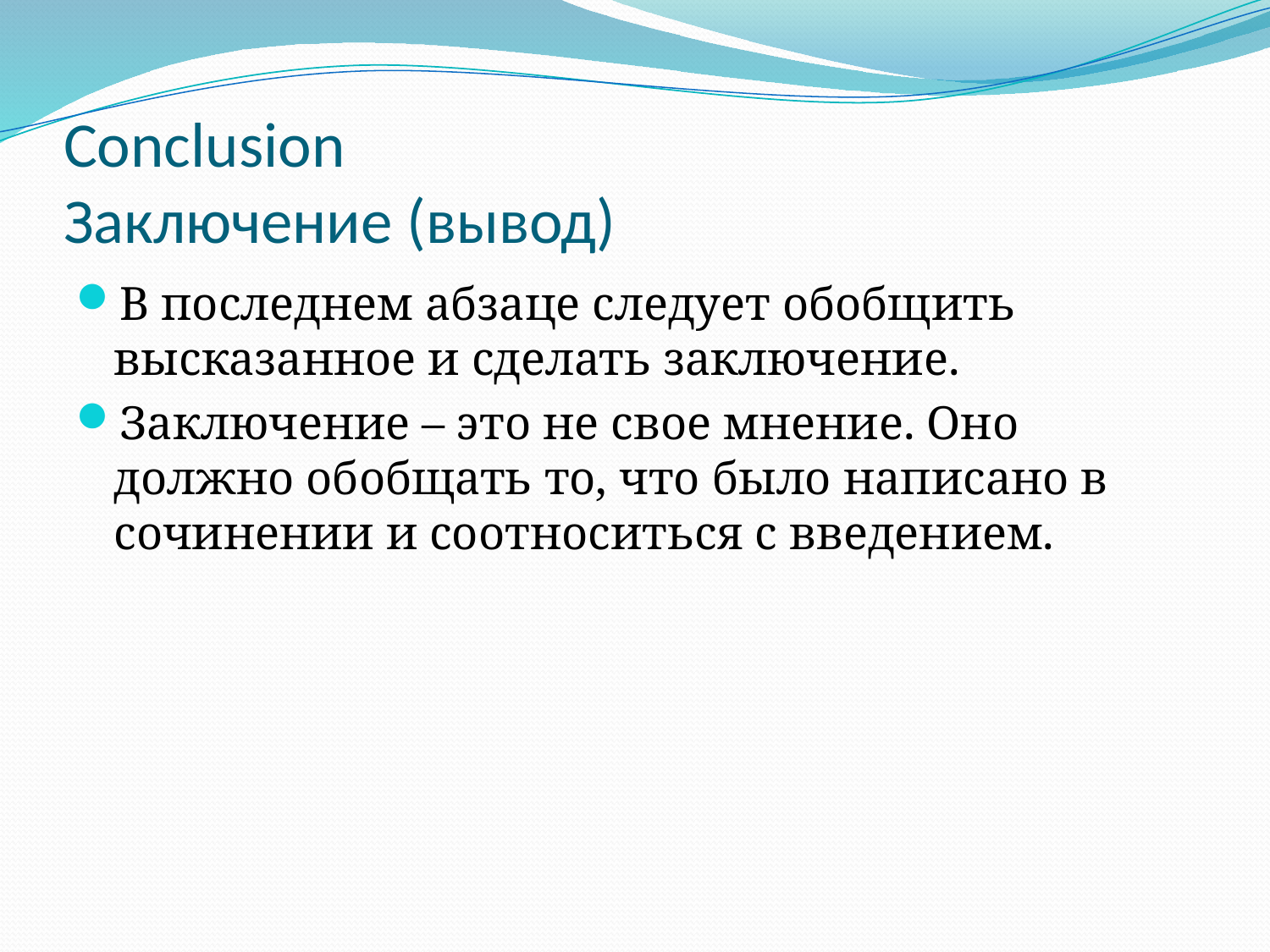

# Conclusion Заключение (вывод)
В последнем абзаце следует обобщить высказанное и сделать заключение.
Заключение – это не свое мнение. Оно должно обобщать то, что было написано в сочинении и соотноситься с введением.